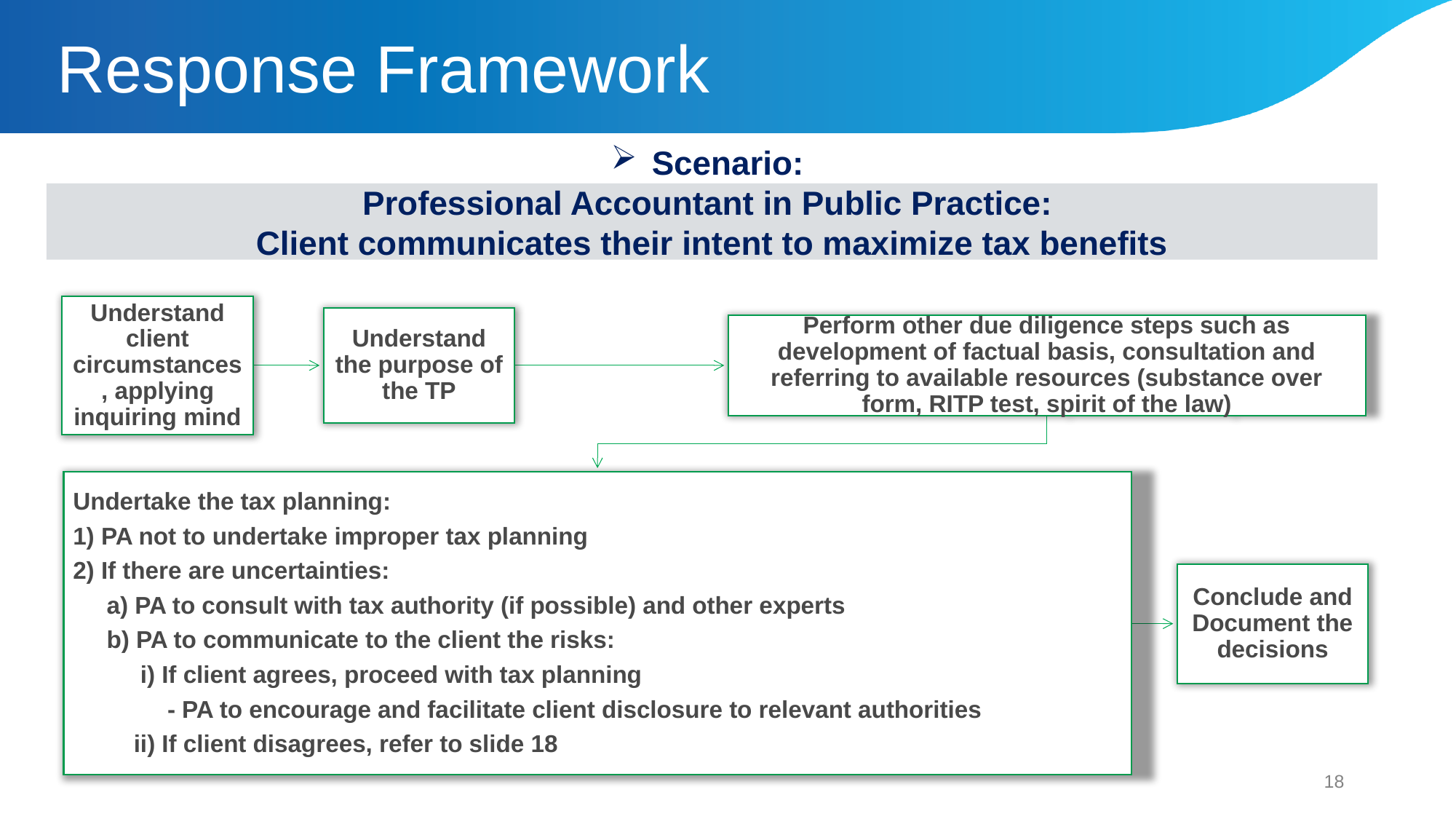

# Response Framework
Scenario:
Professional Accountant in Public Practice:
Client communicates their intent to maximize tax benefits

Understand client circumstances, applying inquiring mind

Understand the purpose of the TP

Perform other due diligence steps such as development of factual basis, consultation and referring to available resources (substance over form, RITP test, spirit of the law)

Undertake the tax planning:
1) PA not to undertake improper tax planning
2) If there are uncertainties:
     a) PA to consult with tax authority (if possible) and other experts
     b) PA to communicate to the client the risks:
          i) If client agrees, proceed with tax planning
              - PA to encourage and facilitate client disclosure to relevant authorities
         ii) If client disagrees, refer to slide 18
Conclude and Document the decisions
18